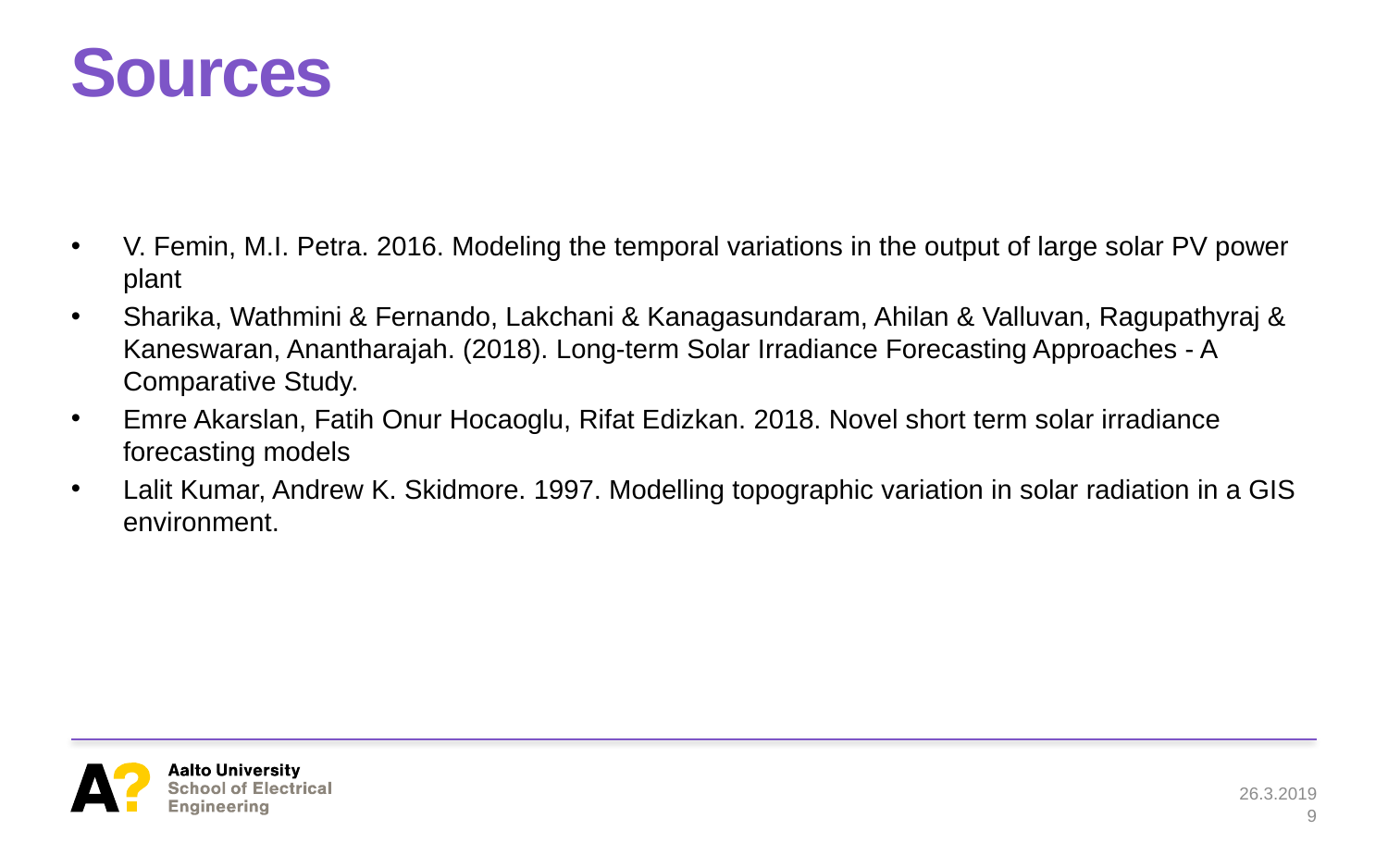

# Sources

V. Femin, M.I. Petra. 2016. Modeling the temporal variations in the output of large solar PV power plant
Sharika, Wathmini & Fernando, Lakchani & Kanagasundaram, Ahilan & Valluvan, Ragupathyraj & Kaneswaran, Anantharajah. (2018). Long-term Solar Irradiance Forecasting Approaches - A Comparative Study.
Emre Akarslan, Fatih Onur Hocaoglu, Rifat Edizkan. 2018. Novel short term solar irradiance forecasting models
Lalit Kumar, Andrew K. Skidmore. 1997. Modelling topographic variation in solar radiation in a GIS environment.

26.3.2019
9